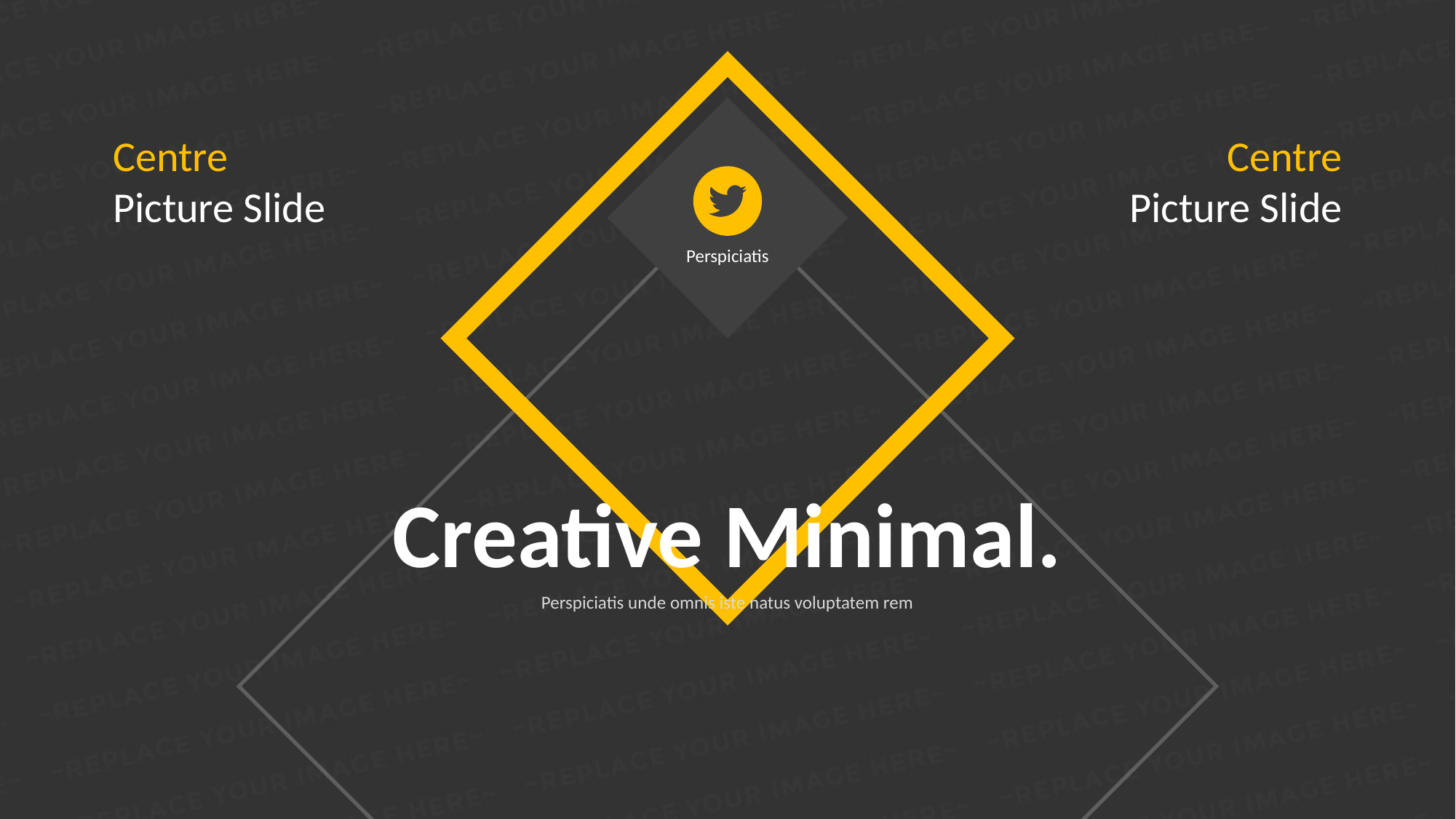

Centre
Picture Slide
Centre
Picture Slide

Perspiciatis

Creative Minimal.
Perspiciatis unde omnis iste natus voluptatem rem